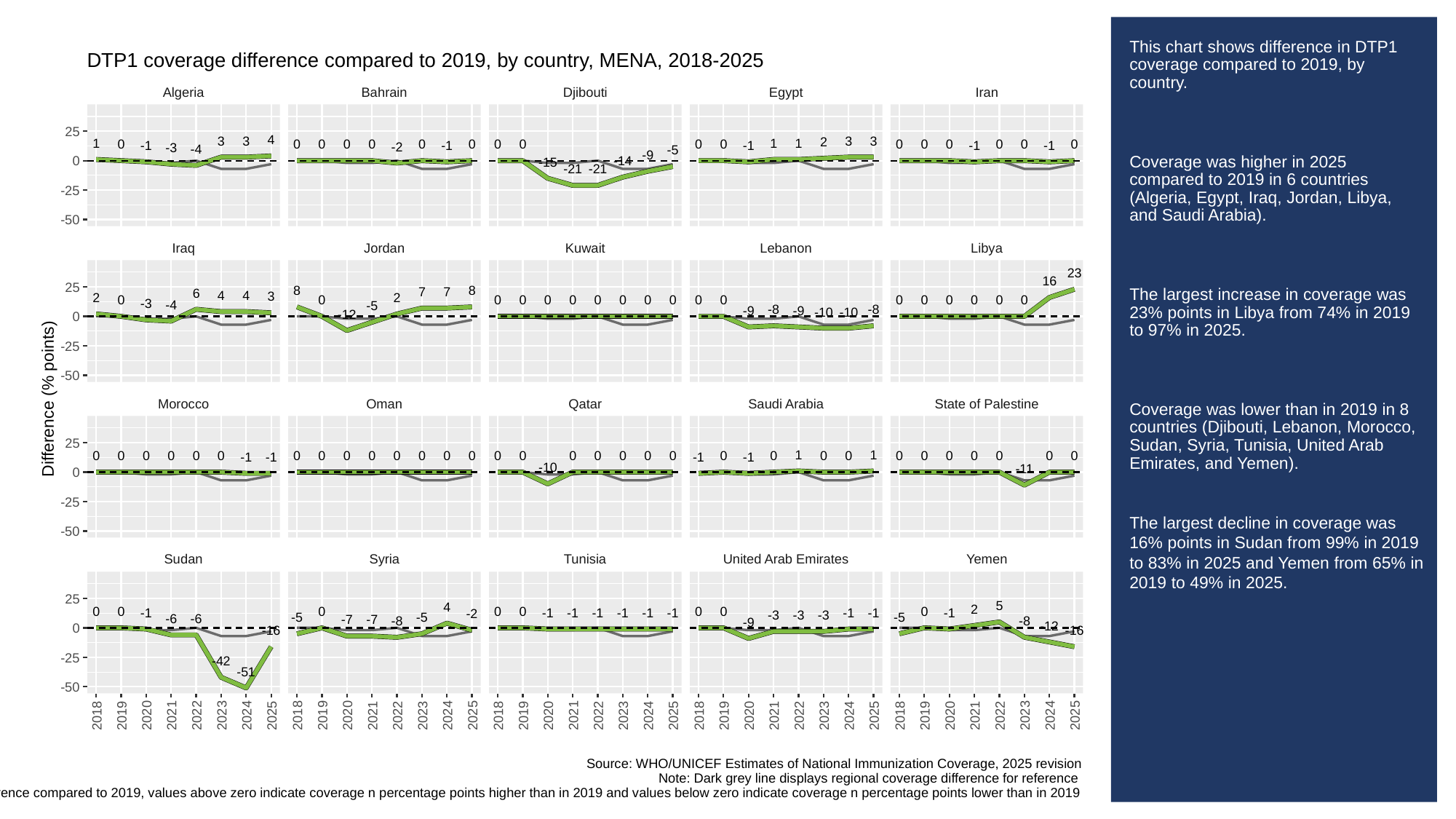

# This chart shows difference in DTP1 coverage compared to 2019, by country.

Coverage was higher in 2025 compared to 2019 in 6 countries (Algeria, Egypt, Iraq, Jordan, Libya, and Saudi Arabia).

The largest increase in coverage was 23% points in Libya from 74% in 2019 to 97% in 2025.

Coverage was lower than in 2019 in 8 countries (Djibouti, Lebanon, Morocco, Sudan, Syria, Tunisia, United Arab Emirates, and Yemen).

The largest decline in coverage was 16% points in Sudan from 99% in 2019 to 83% in 2025 and Yemen from 65% in 2019 to 49% in 2025.

DTP1 coverage difference compared to 2019, by country, MENA, 2018-2025
Algeria
Bahrain
Djibouti
Egypt
Iran

25

4
3
3
3
3
2
1
1
1
0
0
0
0
0
0
0
0
0
0
0
0
0
0
0
0
0
-1
-1
-1
-1
-1
-2
-3
-4
-5

-9
-14
0

-15

-21
-21

-25

-50

Iraq
Jordan
Kuwait
Lebanon
Libya

23

16
25
8
8
7
7

6

4
4
3
2
2
0
0
0
0
0
0
0
0
0
0
0
0
0
0
0
0
0
0
-3
-4
-5

-8
-8
-9
-9
-10
-10

-12

0

-25

-50

Difference (% points)
Morocco
Oman
Qatar
Saudi Arabia
State of Palestine

25

1
1
0
0
0
0
0
0
0
0
0
0
0
0
0
0
0
0
0
0
0
0
0
0
0
0
0
0
0
0
0
0
0
0
-1
-1
-1
-1

-10
-11
0

-25

-50

Sudan
Syria
Tunisia
United Arab Emirates
Yemen

25

5
4
2
0
0
0
0
0
0
0
0
-1
-1
-1
-1
-1
-1
-1
-1
-1
-1
-2
-3
-3
-3
-5
-5
-5

-6
-6
-7
-7
-8
-8
-9
-12

0

-16
-16

-25
-42

-51

-50

2018
2019
2020
2021
2022
2023
2024
2025
2018
2019
2020
2021
2022
2023
2024
2025
2018
2019
2020
2021
2022
2023
2024
2025
2018
2019
2020
2021
2022
2023
2024
2025
2018
2019
2020
2021
2022
2023
2024
2025
Source: WHO/UNICEF Estimates of National Immunization Coverage, 2025 revision
Note: Dark grey line displays regional coverage difference for reference
When looking at coverage difference compared to 2019, values above zero indicate coverage n percentage points higher than in 2019 and values below zero indicate coverage n percentage points lower than in 2019